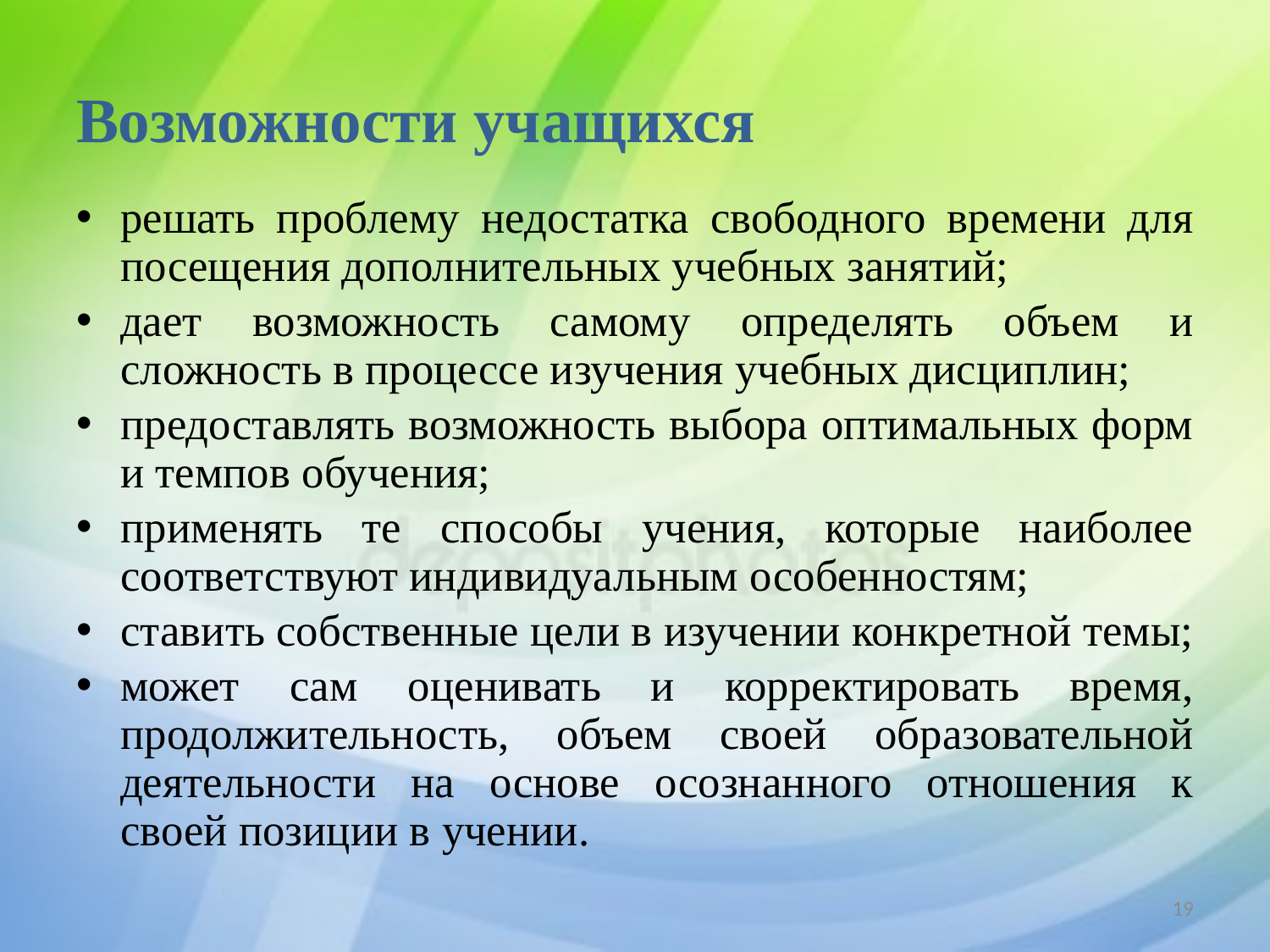

# Возможности учащихся
решать проблему недостатка свободного времени для посещения дополнительных учебных занятий;
дает возможность самому определять объем и сложность в процессе изучения учебных дисциплин;
предоставлять возможность выбора оптимальных форм и темпов обучения;
применять те способы учения, которые наиболее соответствуют индивидуальным особенностям;
ставить собственные цели в изучении конкретной темы;
может сам оценивать и корректировать время, продолжительность, объем своей образовательной деятельности на основе осознанного отношения к своей позиции в учении.

19